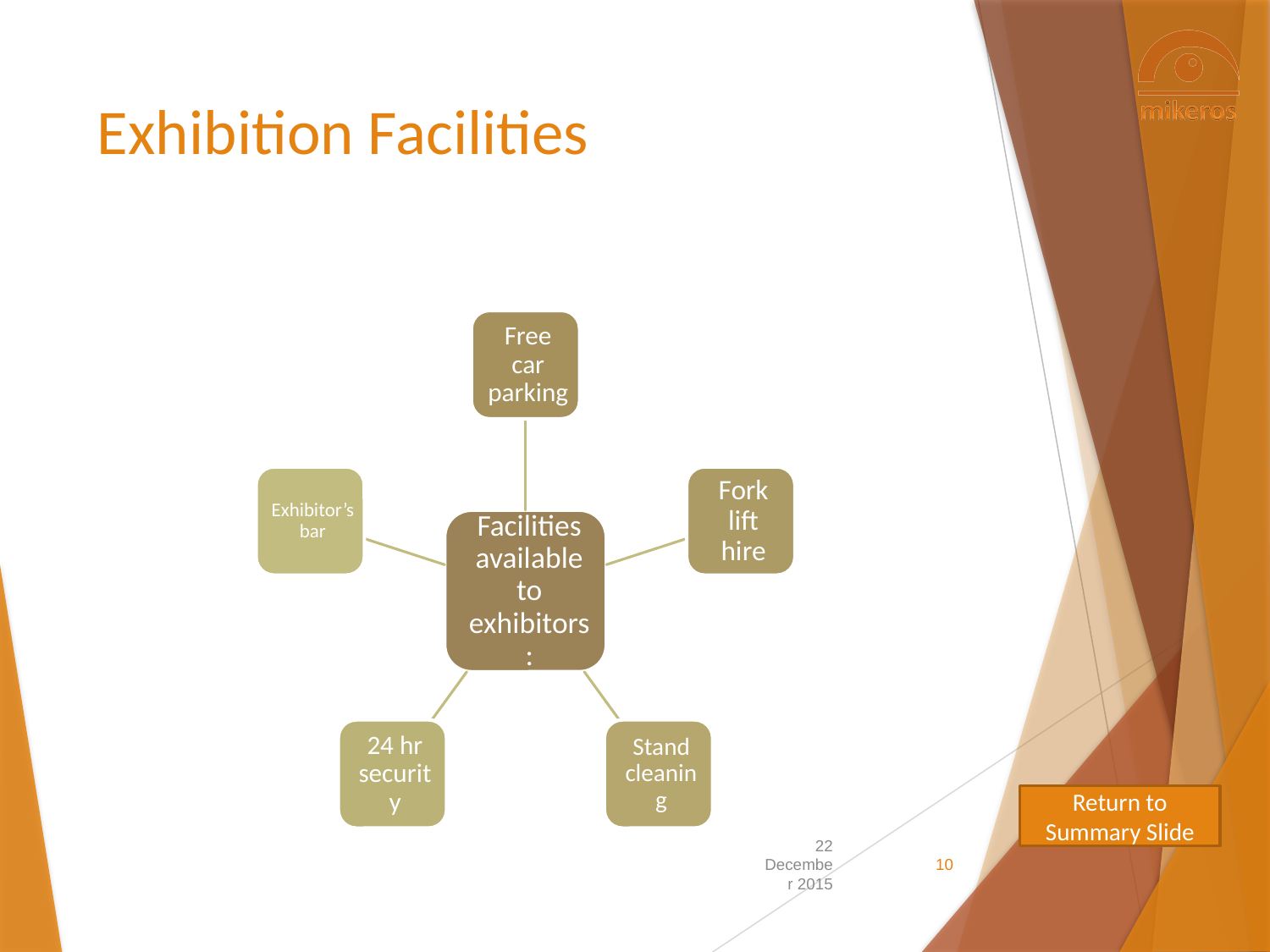

# Exhibition Facilities
Facilities available to exhibitors:
Free car parking
Fork lift hire
Stand cleaning
24 hr security
Exhibitor’s bar
Return to Summary Slide
22 December 2015
10